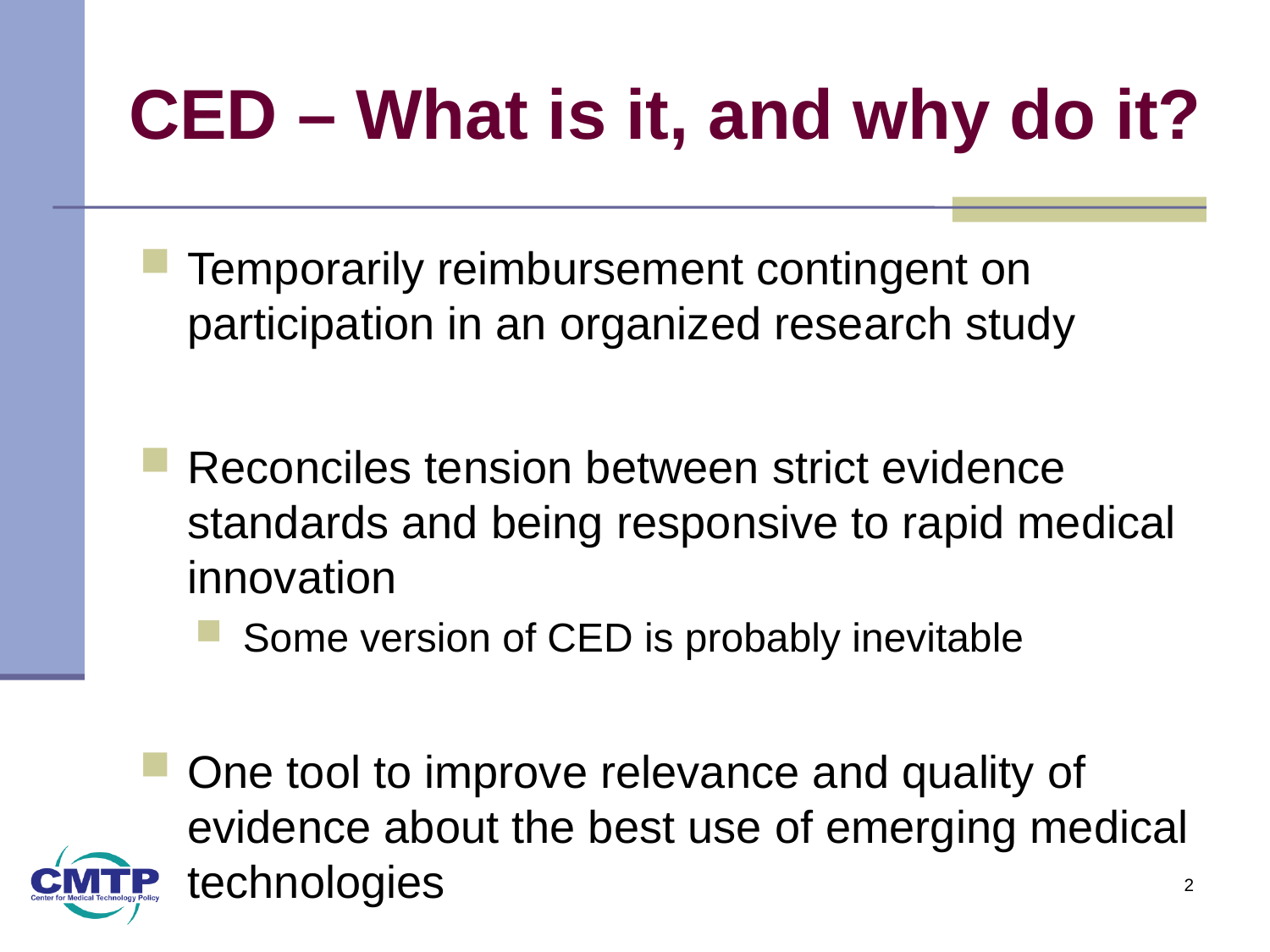

# CED – What is it, and why do it?
Temporarily reimbursement contingent on participation in an organized research study

Reconciles tension between strict evidence standards and being responsive to rapid medical innovation
Some version of CED is probably inevitable

One tool to improve relevance and quality of evidence about the best use of emerging medical technologies

2